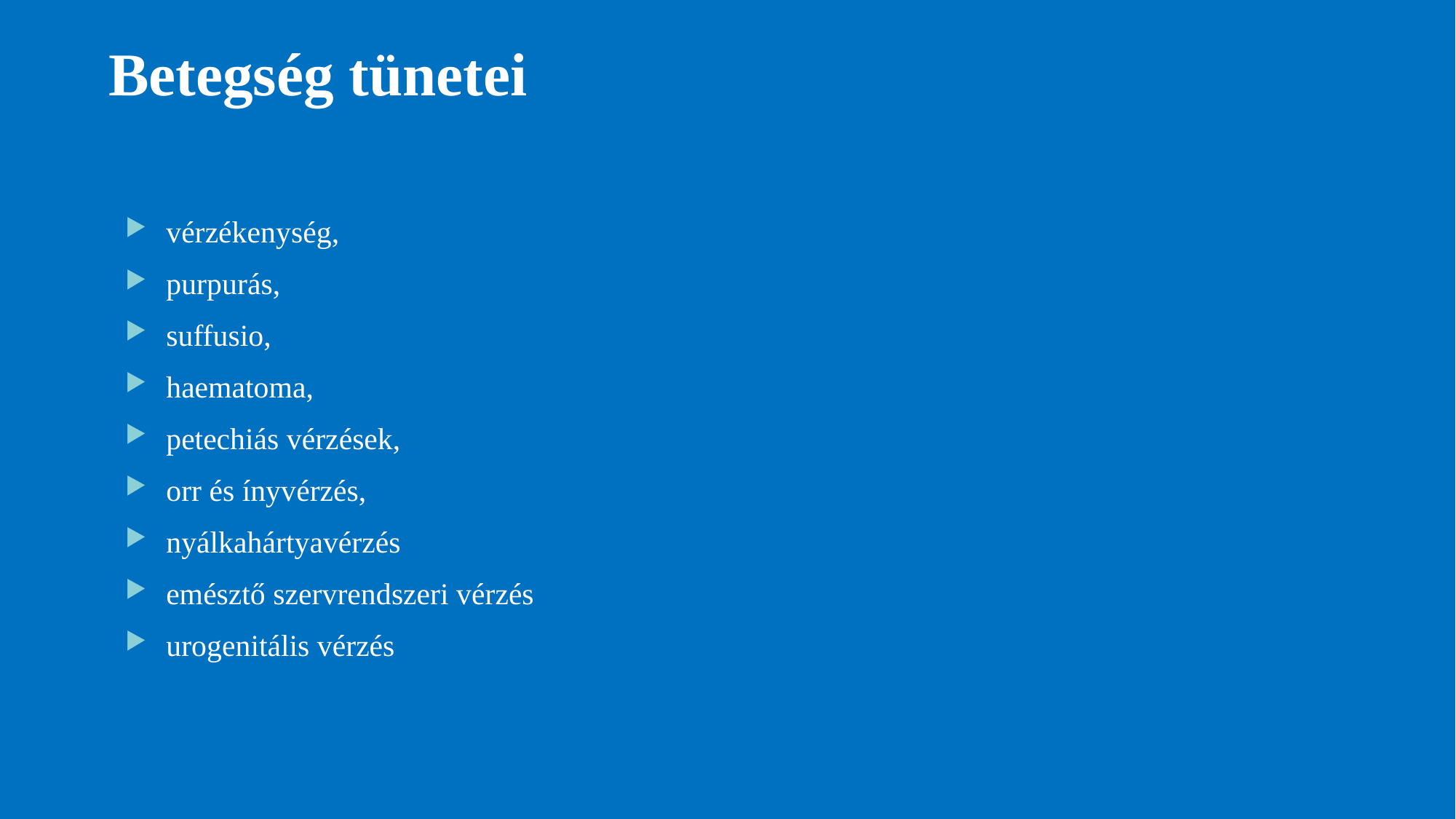

# Betegség tünetei
vérzékenység,
purpurás,
suffusio,
haematoma,
petechiás vérzések,
orr és ínyvérzés,
nyálkahártyavérzés
emésztő szervrendszeri vérzés
urogenitális vérzés